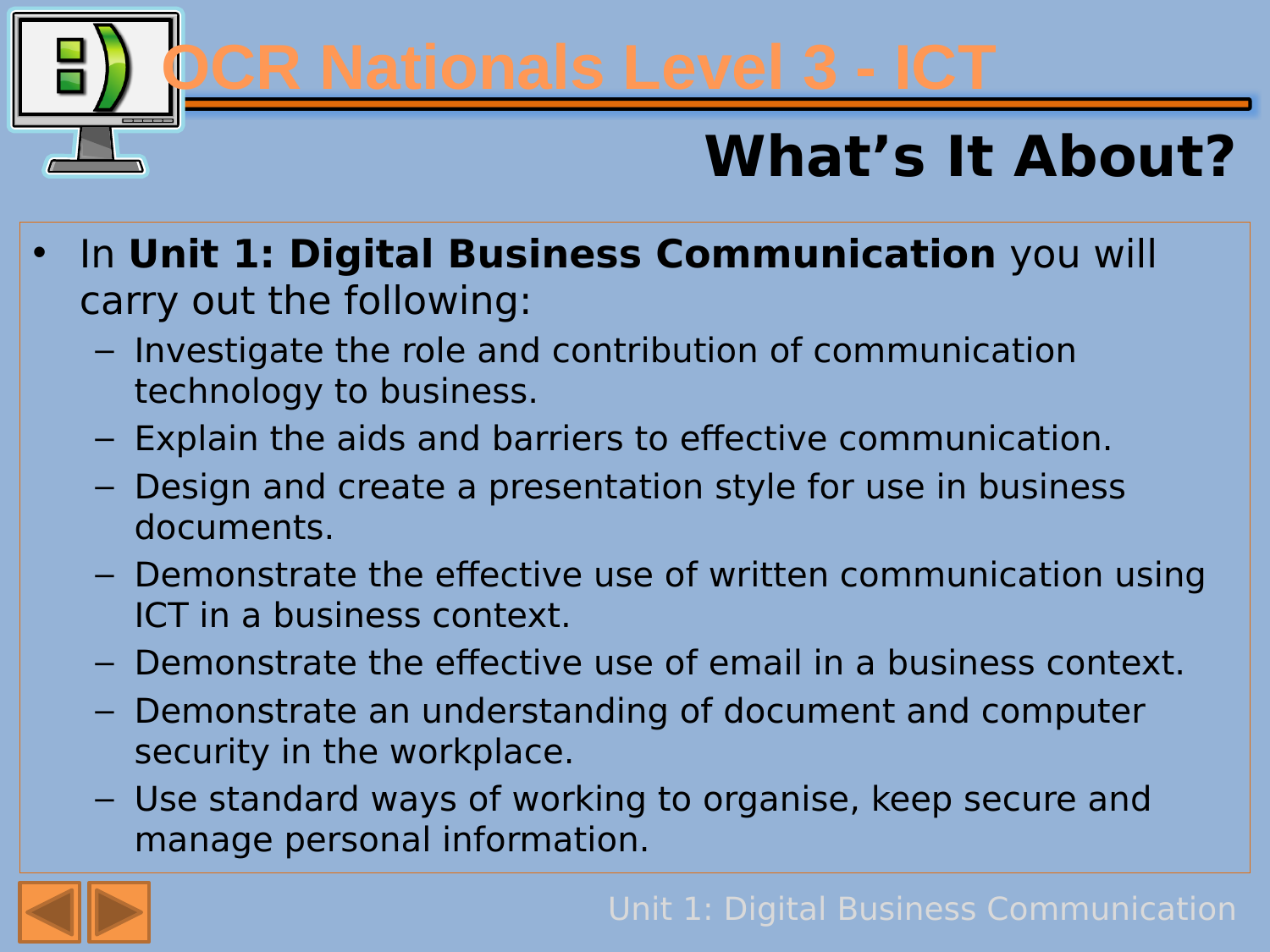

# What’s It About?
In Unit 1: Digital Business Communication you will carry out the following:
Investigate the role and contribution of communication technology to business.
Explain the aids and barriers to effective communication.
Design and create a presentation style for use in business documents.
Demonstrate the effective use of written communication using ICT in a business context.
Demonstrate the effective use of email in a business context.
Demonstrate an understanding of document and computer security in the workplace.
Use standard ways of working to organise, keep secure and manage personal information.